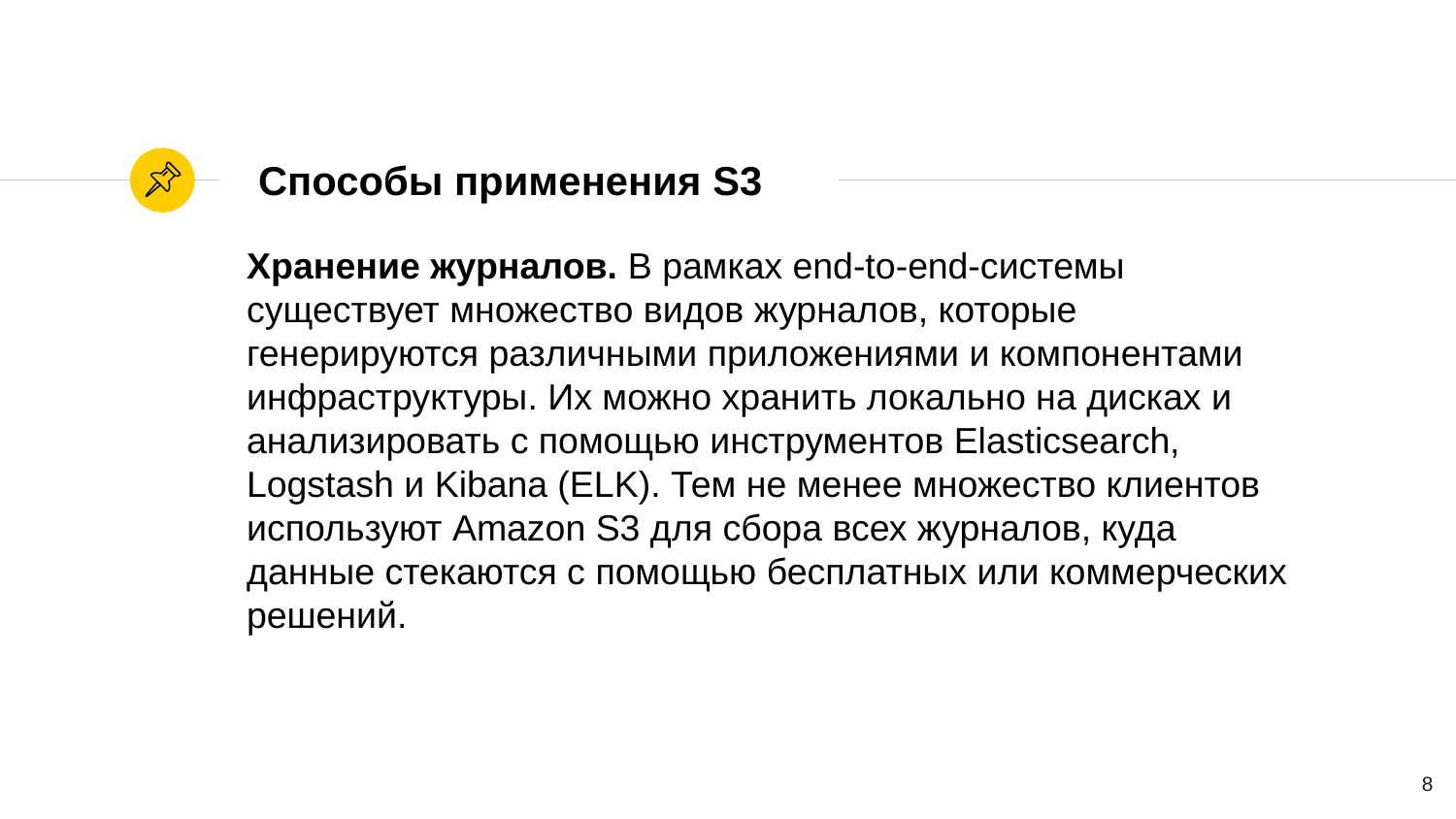

# Способы применения S3

Хранение журналов. В рамках end-to-end-системы существует множество видов журналов, которые генерируются различными приложениями и компонентами инфраструктуры. Их можно хранить локально на дисках и анализировать с помощью инструментов Elasticsearch, Logstash и Kibana (ELK). Тем не менее множество клиентов используют Amazon S3 для сбора всех журналов, куда данные стекаются с помощью бесплатных или коммерческих решений.
8